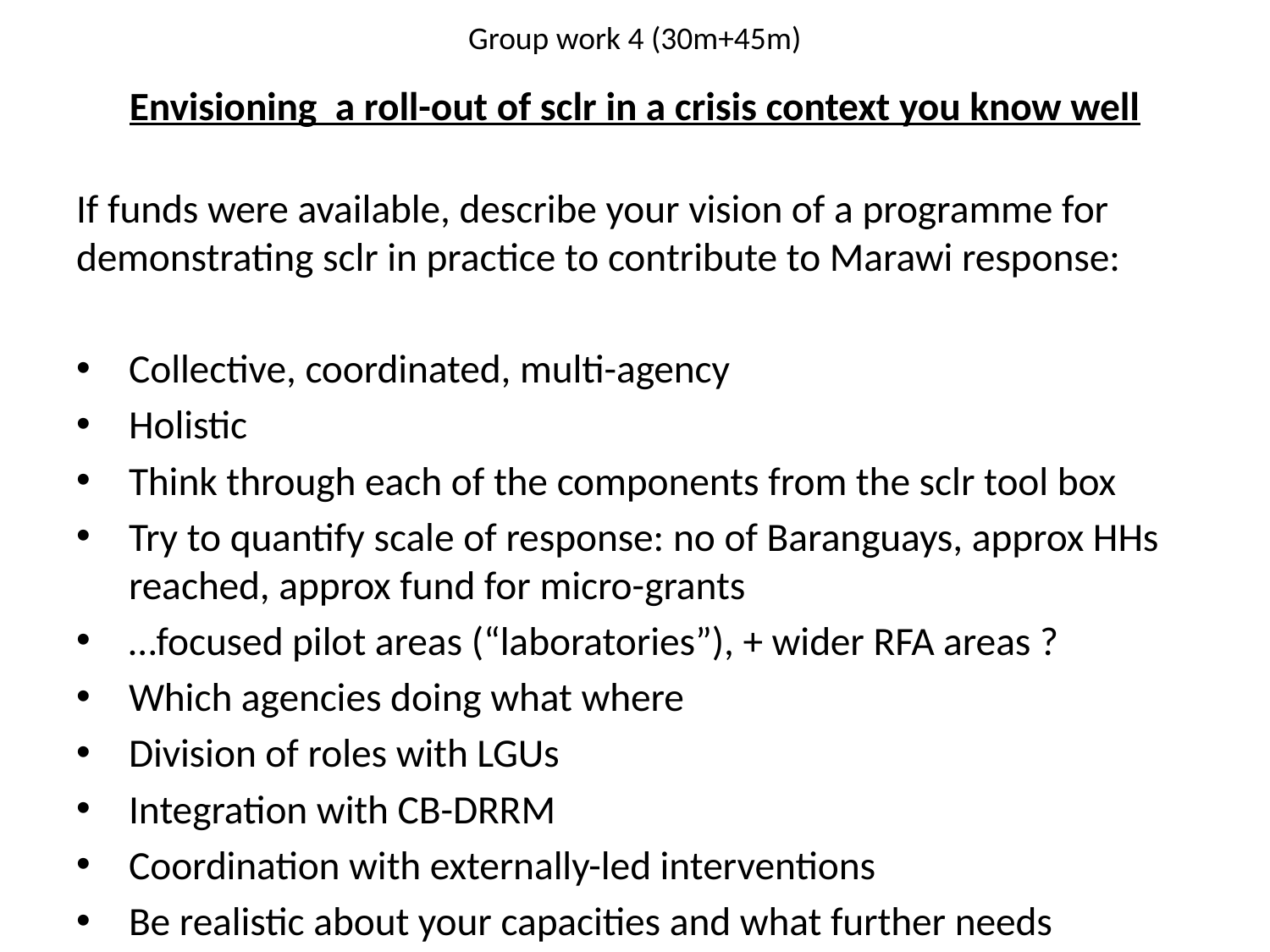

# Group work 4 (30m+45m)
Envisioning  a roll-out of sclr in a crisis context you know well

If funds were available, describe your vision of a programme for demonstrating sclr in practice to contribute to Marawi response:

Collective, coordinated, multi-agency
Holistic
Think through each of the components from the sclr tool box
Try to quantify scale of response: no of Baranguays, approx HHs  reached, approx fund for micro-grants
…focused pilot areas (“laboratories”), + wider RFA areas ?
Which agencies doing what where
Division of roles with LGUs
Integration with CB-DRRM
Coordination with externally-led interventions
Be realistic about your capacities and what further needs